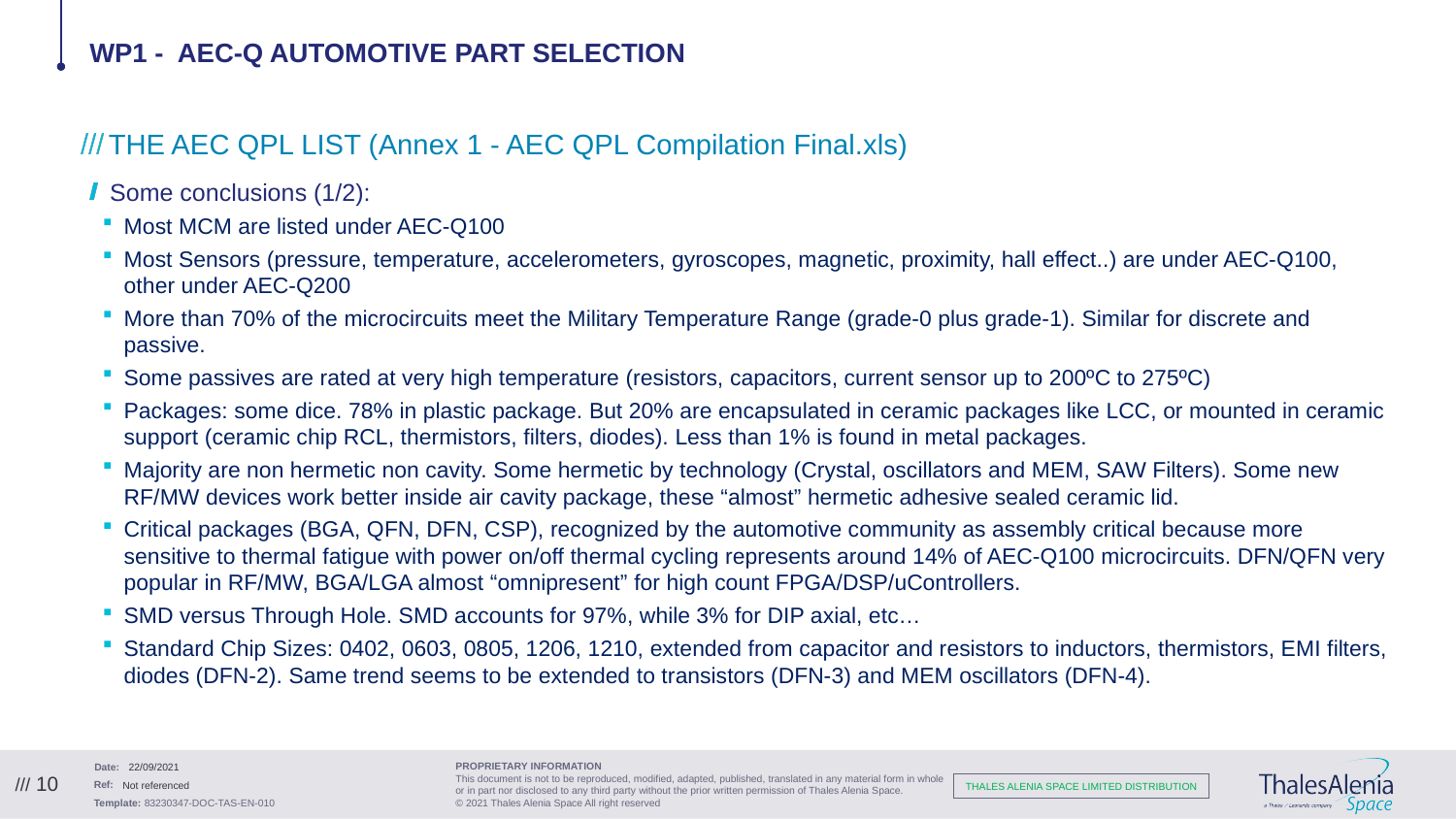

# Wp1 -  AEC-Q Automotive Part Selection
1
THE AEC QPL LIST (Annex 1 - AEC QPL Compilation Final.xls)
Some conclusions (1/2):
Most MCM are listed under AEC-Q100
Most Sensors (pressure, temperature, accelerometers, gyroscopes, magnetic, proximity, hall effect..) are under AEC-Q100, other under AEC-Q200
More than 70% of the microcircuits meet the Military Temperature Range (grade-0 plus grade-1). Similar for discrete and passive.
Some passives are rated at very high temperature (resistors, capacitors, current sensor up to 200ºC to 275ºC)
Packages: some dice. 78% in plastic package. But 20% are encapsulated in ceramic packages like LCC, or mounted in ceramic support (ceramic chip RCL, thermistors, filters, diodes). Less than 1% is found in metal packages.
Majority are non hermetic non cavity. Some hermetic by technology (Crystal, oscillators and MEM, SAW Filters). Some new RF/MW devices work better inside air cavity package, these “almost” hermetic adhesive sealed ceramic lid.
Critical packages (BGA, QFN, DFN, CSP), recognized by the automotive community as assembly critical because more sensitive to thermal fatigue with power on/off thermal cycling represents around 14% of AEC-Q100 microcircuits. DFN/QFN very popular in RF/MW, BGA/LGA almost “omnipresent” for high count FPGA/DSP/uControllers.
SMD versus Through Hole. SMD accounts for 97%, while 3% for DIP axial, etc…
Standard Chip Sizes: 0402, 0603, 0805, 1206, 1210, extended from capacitor and resistors to inductors, thermistors, EMI filters, diodes (DFN-2). Same trend seems to be extended to transistors (DFN-3) and MEM oscillators (DFN-4).

22/09/2021
/// 10
Not referenced